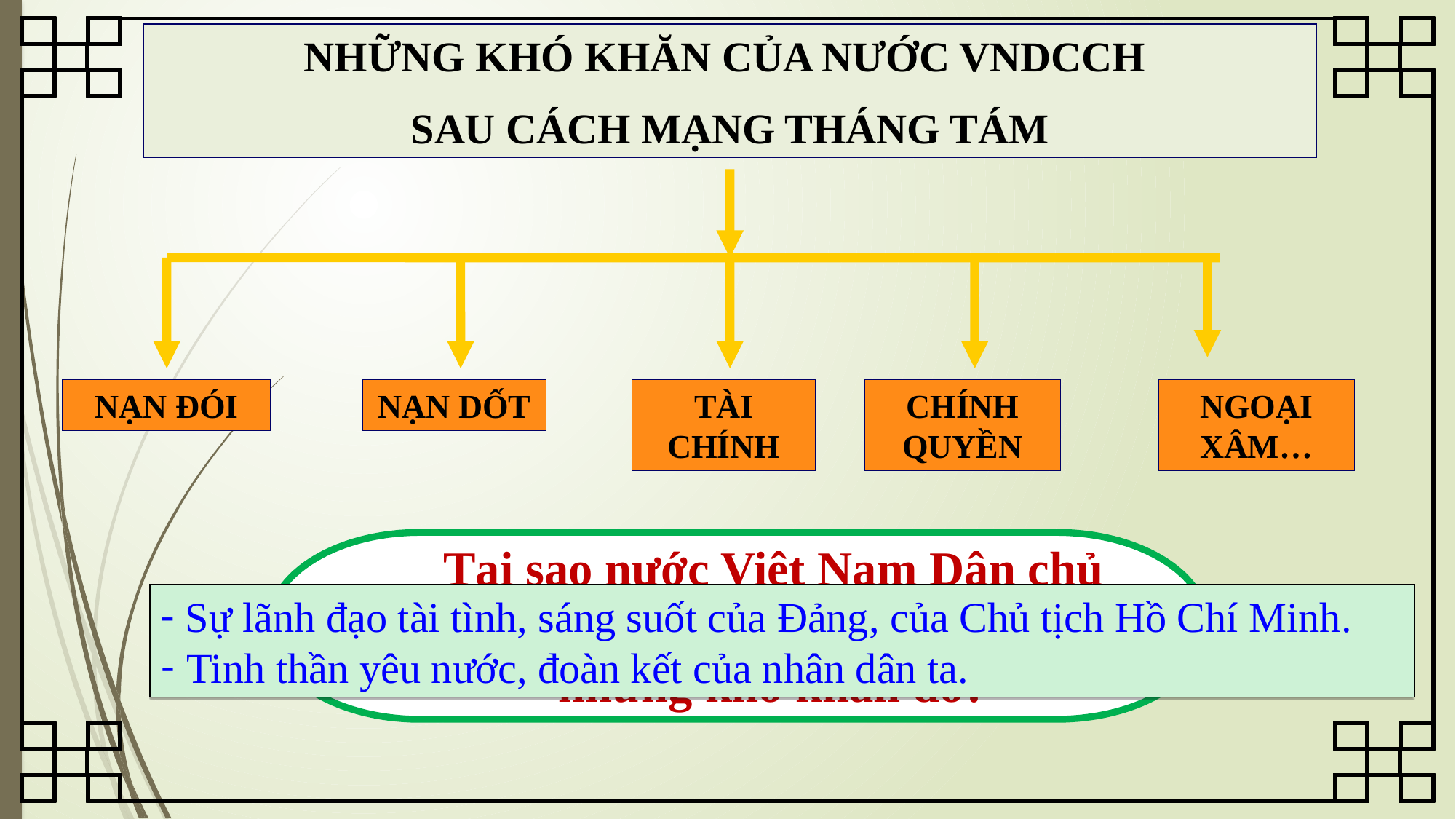

NHỮNG KHÓ KHĂN CỦA NƯỚC VNDCCH
SAU CÁCH MẠNG THÁNG TÁM

NẠN ĐÓI
NẠN DỐT
TÀI CHÍNH
CHÍNH QUYỀN
NGOẠI XÂM…
Tại sao nước Việt Nam Dân chủ Cộng hòa lại sớm khắc phục được những khó khăn đó?

Trong  những khó khăn trên, khó khăn nào đã được giải quyết?

 Sự lãnh đạo tài tình, sáng suốt của Đảng, của Chủ tịch Hồ Chí Minh.
 Tinh thần yêu nước, đoàn kết của nhân dân ta.